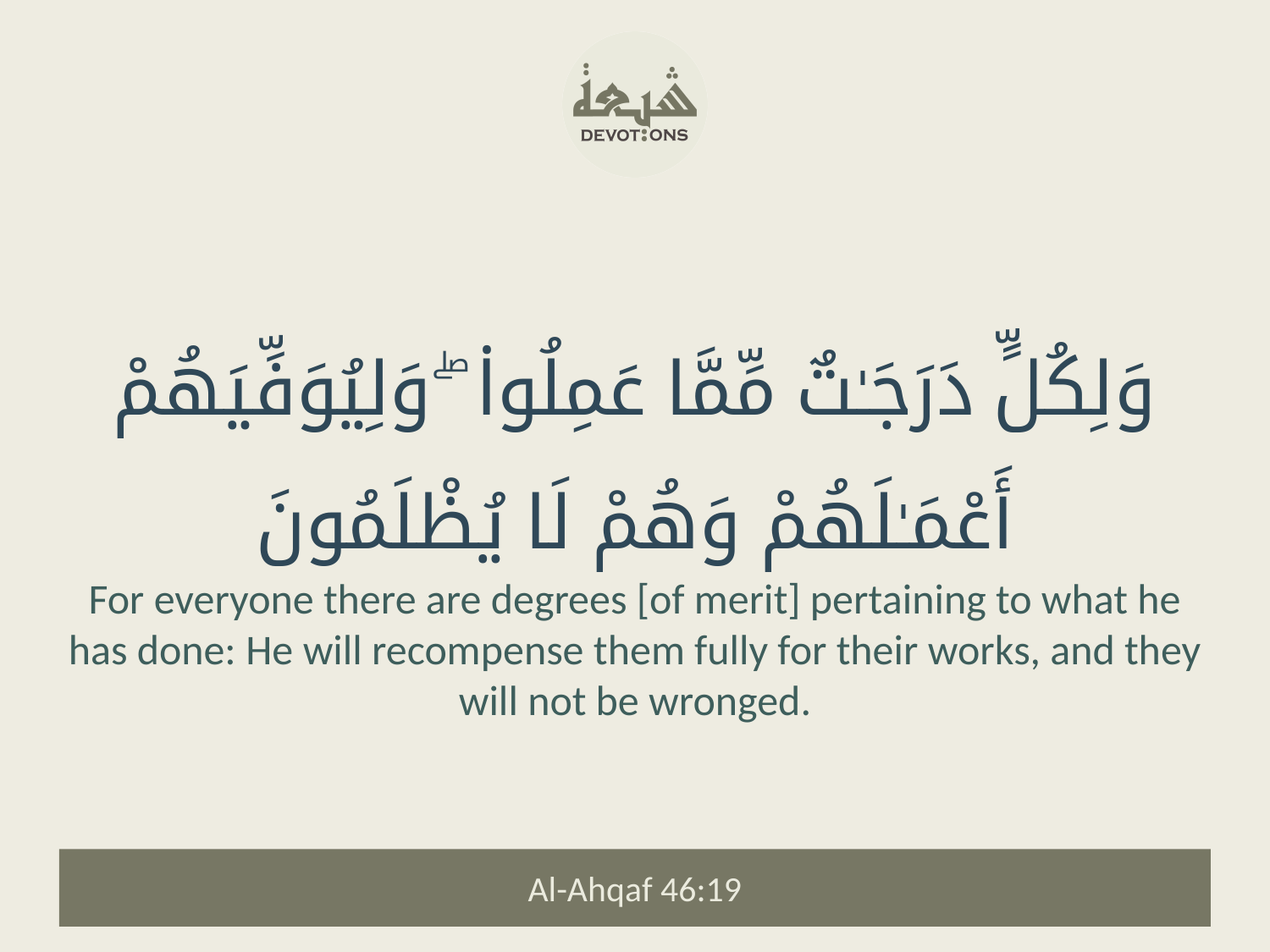

وَلِكُلٍّ دَرَجَـٰتٌ مِّمَّا عَمِلُوا۟ ۖ وَلِيُوَفِّيَهُمْ أَعْمَـٰلَهُمْ وَهُمْ لَا يُظْلَمُونَ
For everyone there are degrees [of merit] pertaining to what he has done: He will recompense them fully for their works, and they will not be wronged.
Al-Ahqaf 46:19